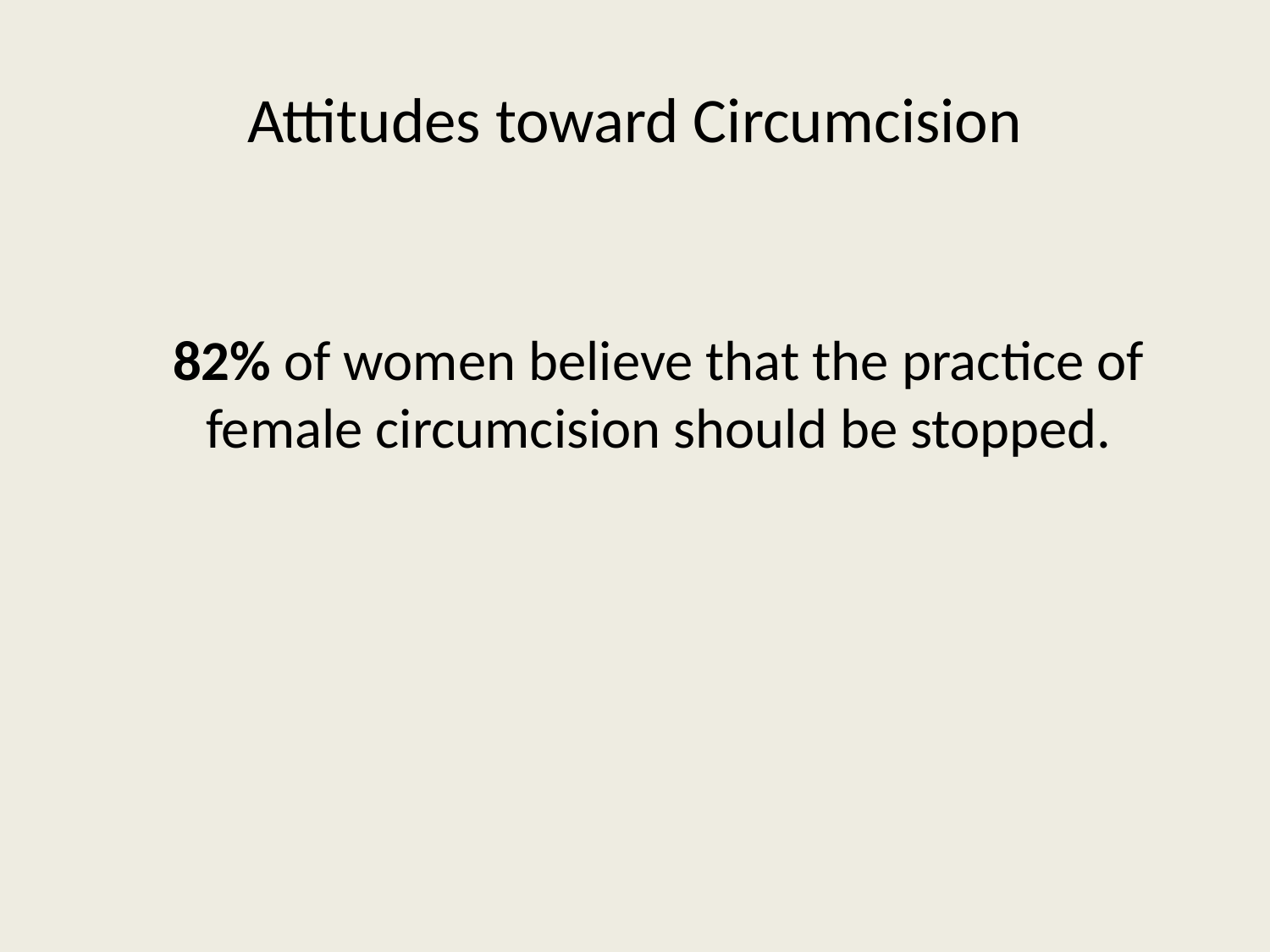

# Attitudes toward Circumcision
	82% of women believe that the practice of female circumcision should be stopped.